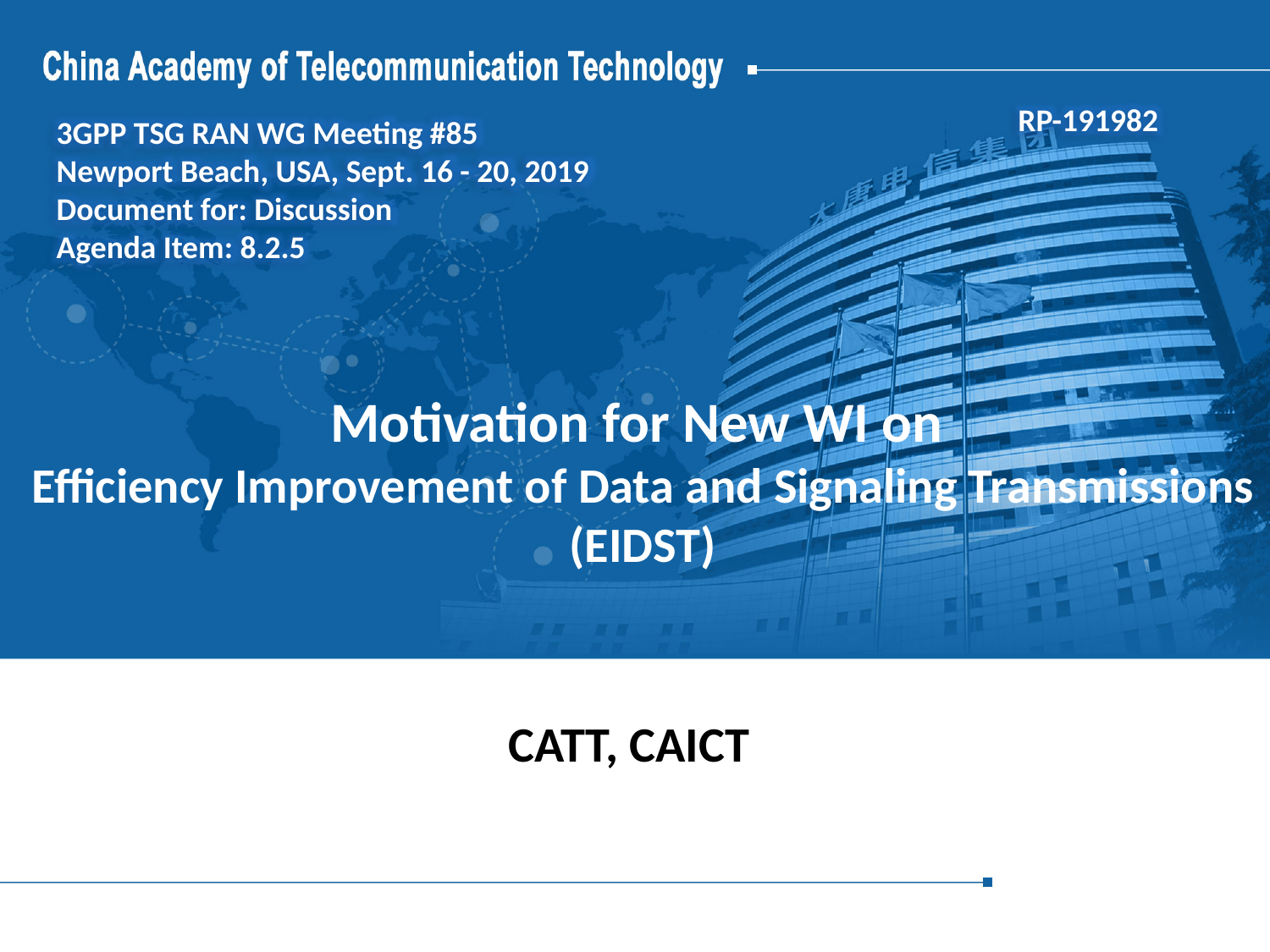

RP-191982
3GPP TSG RAN WG Meeting #85
Newport Beach, USA, Sept. 16 - 20, 2019
Document for: Discussion
Agenda Item: 8.2.5
# Motivation for New WI on Efficiency Improvement of Data and Signaling Transmissions (EIDST)
CATT, CAICT